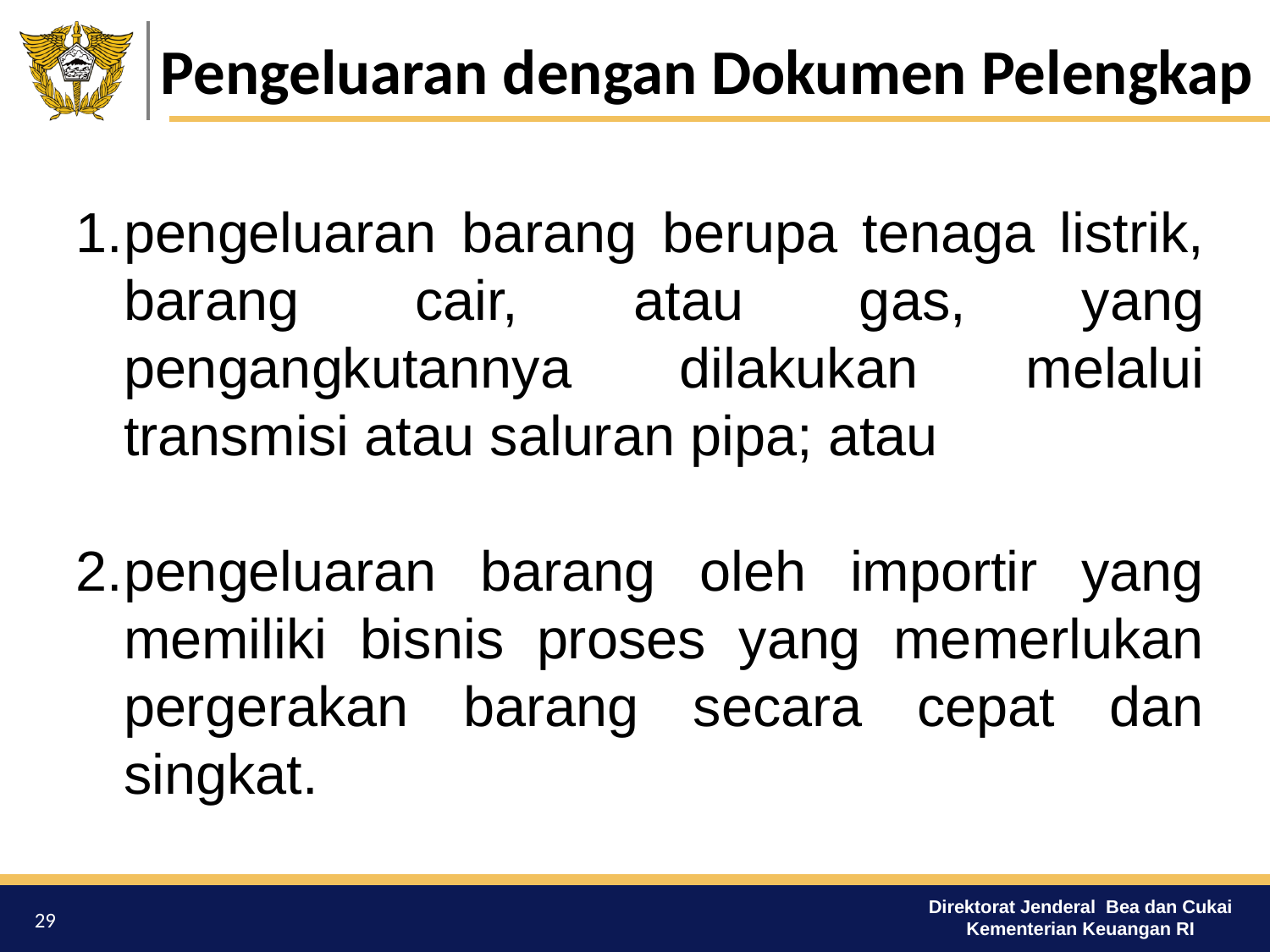

# Pengeluaran dengan Dokumen Pelengkap
pengeluaran barang berupa tenaga listrik, barang cair, atau gas, yang pengangkutannya dilakukan melalui transmisi atau saluran pipa; atau

pengeluaran barang oleh importir yang memiliki bisnis proses yang memerlukan pergerakan barang secara cepat dan singkat.
29